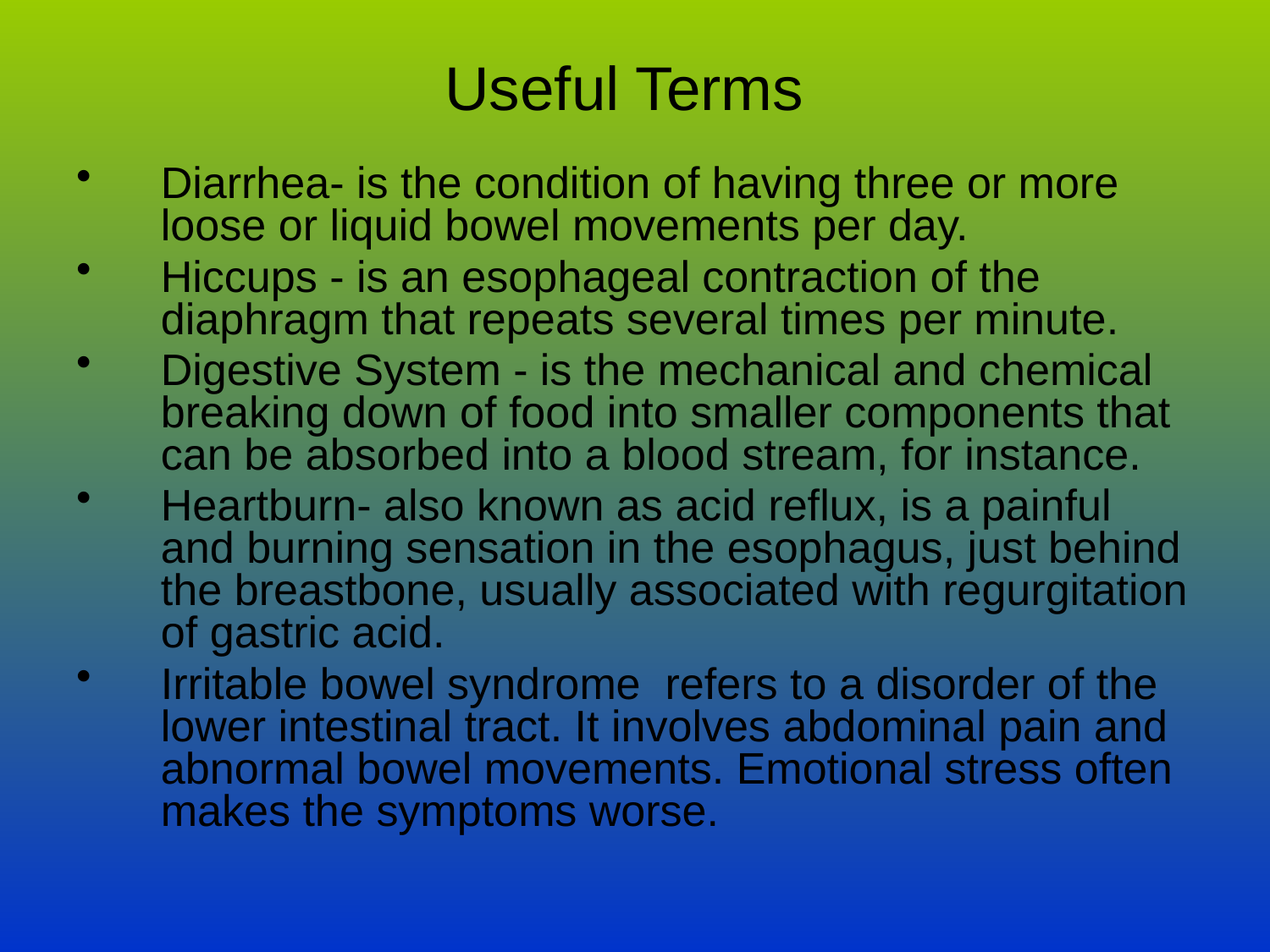

# Useful Terms
Diarrhea- is the condition of having three or more loose or liquid bowel movements per day.
Hiccups - is an esophageal contraction of the diaphragm that repeats several times per minute.
Digestive System - is the mechanical and chemical breaking down of food into smaller components that can be absorbed into a blood stream, for instance.
Heartburn- also known as acid reflux, is a painful and burning sensation in the esophagus, just behind the breastbone, usually associated with regurgitation of gastric acid.
Irritable bowel syndrome  refers to a disorder of the lower intestinal tract. It involves abdominal pain and abnormal bowel movements. Emotional stress often makes the symptoms worse.